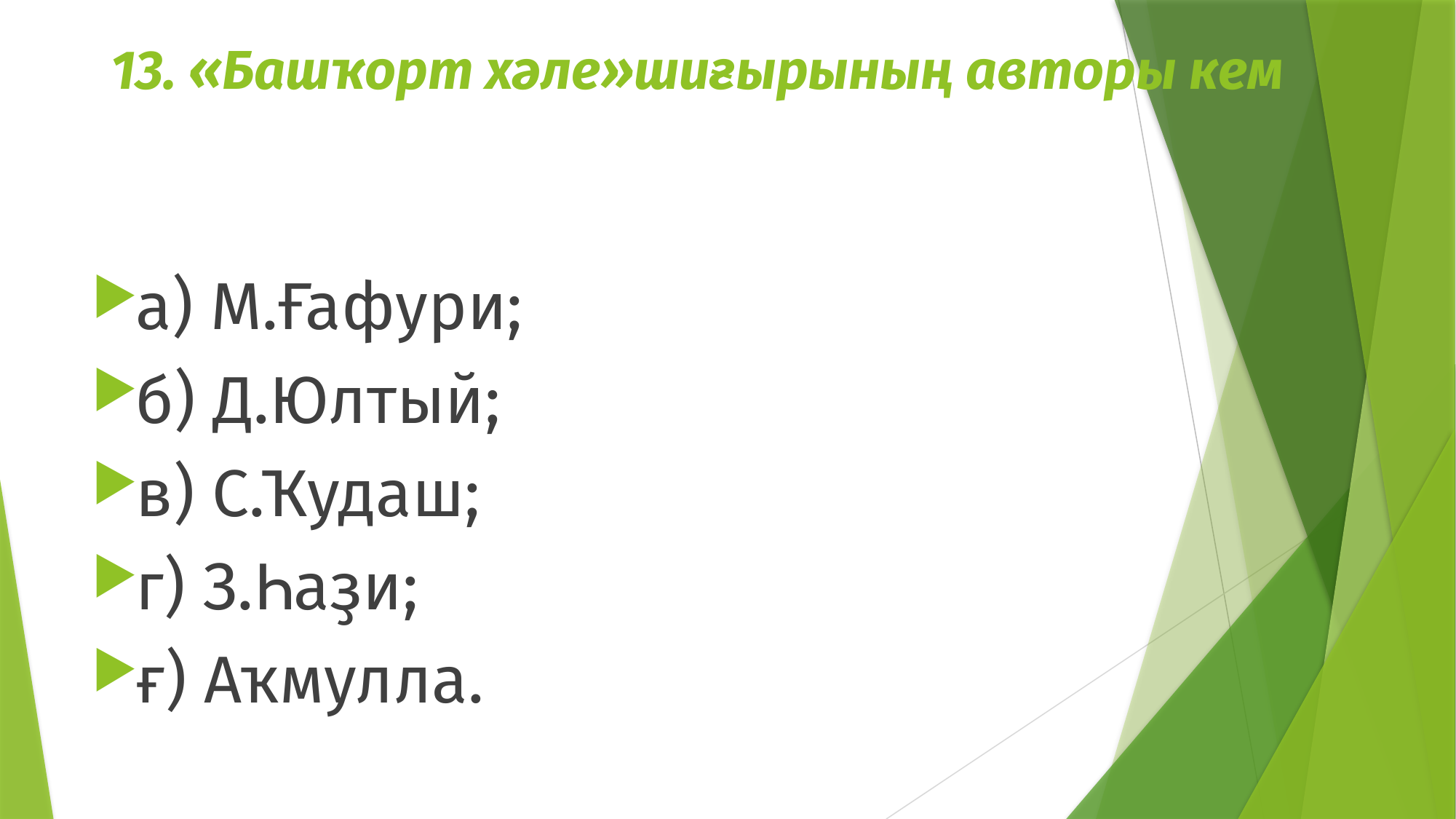

# 13. «Башҡорт хәле»шиғырының авторы кем
а) М.Ғафури;
б) Д.Юлтый;
в) С.Ҡудаш;
г) З.Һаҙи;
ғ) Аҡмулла.